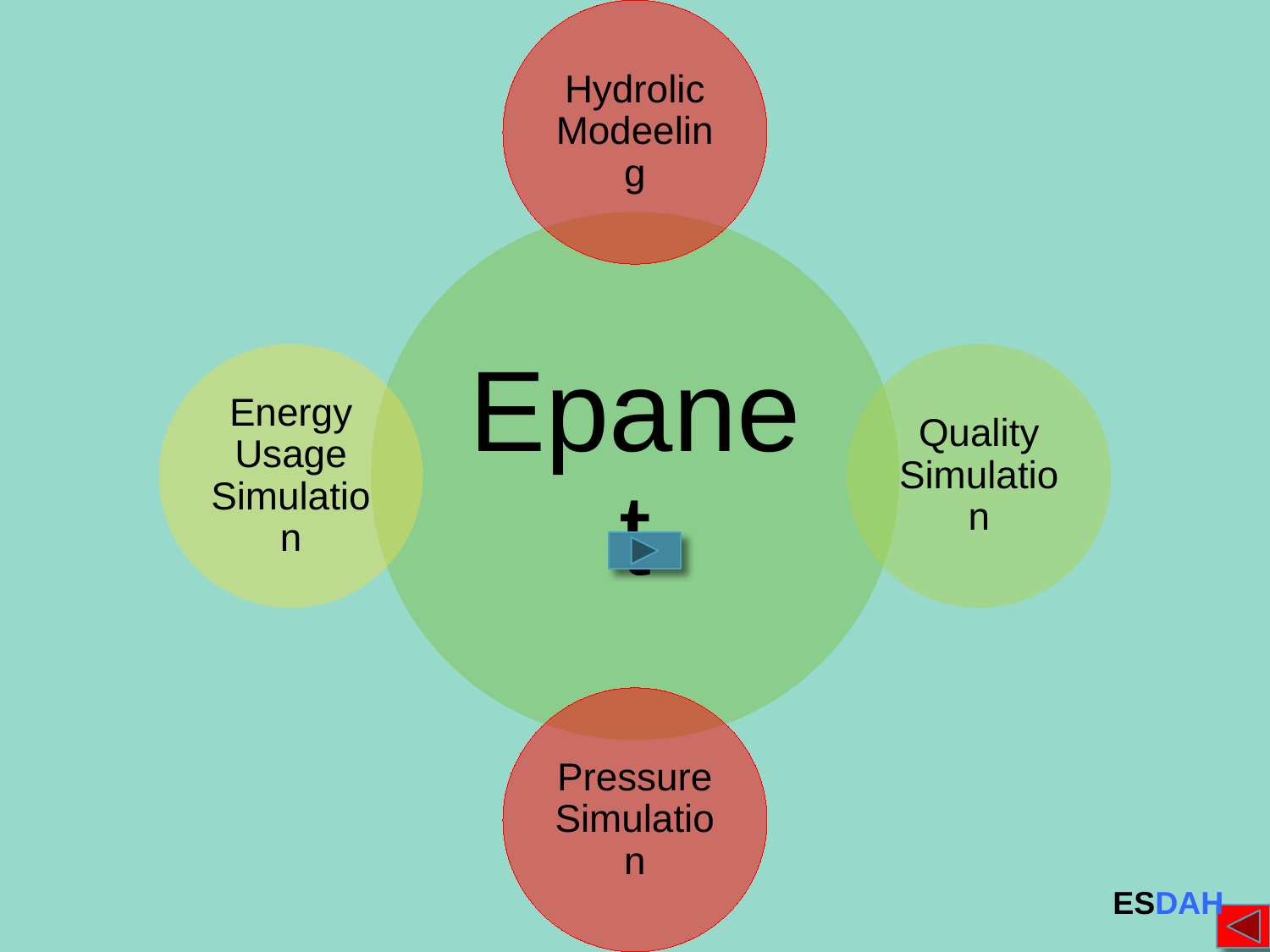

Epanet
Hydrolic Modeeling
Quality Simulation
Pressure Simulation
Energy Usage Simulation

ESDAH